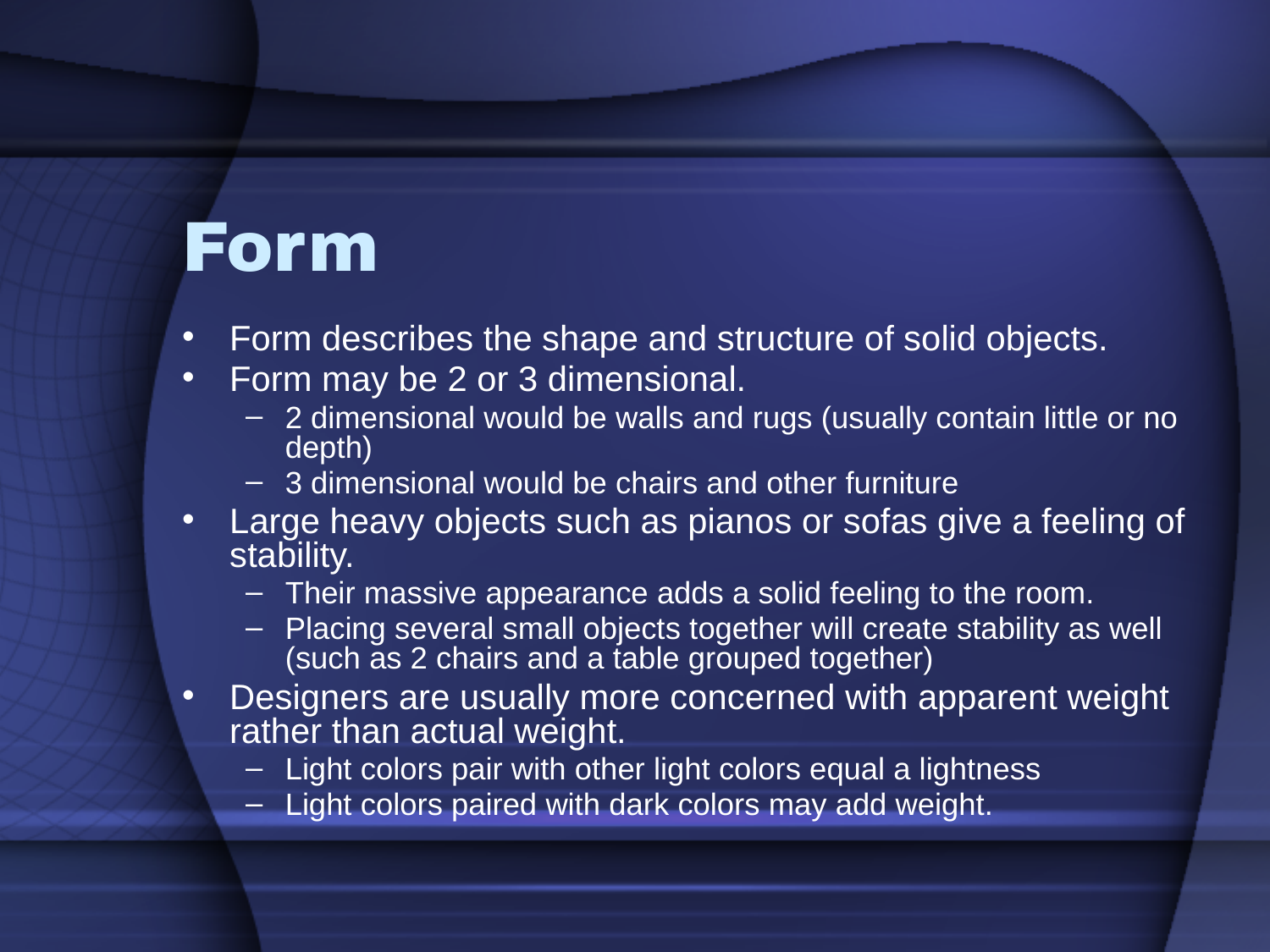

# Form
Form describes the shape and structure of solid objects.
Form may be 2 or 3 dimensional.
2 dimensional would be walls and rugs (usually contain little or no depth)
3 dimensional would be chairs and other furniture
Large heavy objects such as pianos or sofas give a feeling of stability.
Their massive appearance adds a solid feeling to the room.
Placing several small objects together will create stability as well (such as 2 chairs and a table grouped together)
Designers are usually more concerned with apparent weight rather than actual weight.
Light colors pair with other light colors equal a lightness
Light colors paired with dark colors may add weight.